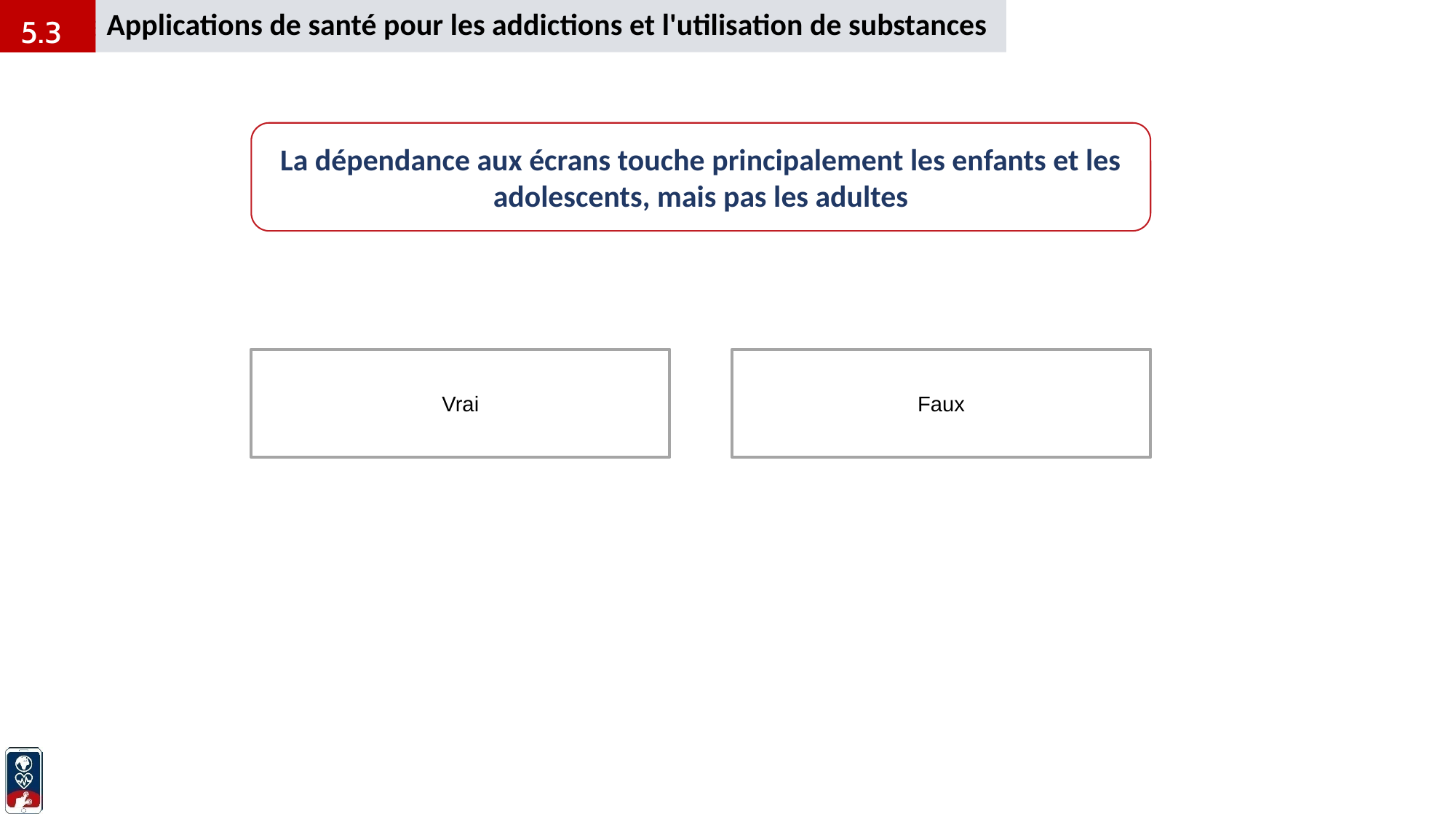

Applications de santé pour les addictions et l'utilisation de substances
5.3
La dépendance aux écrans touche principalement les enfants et les adolescents, mais pas les adultes
Vrai
Faux